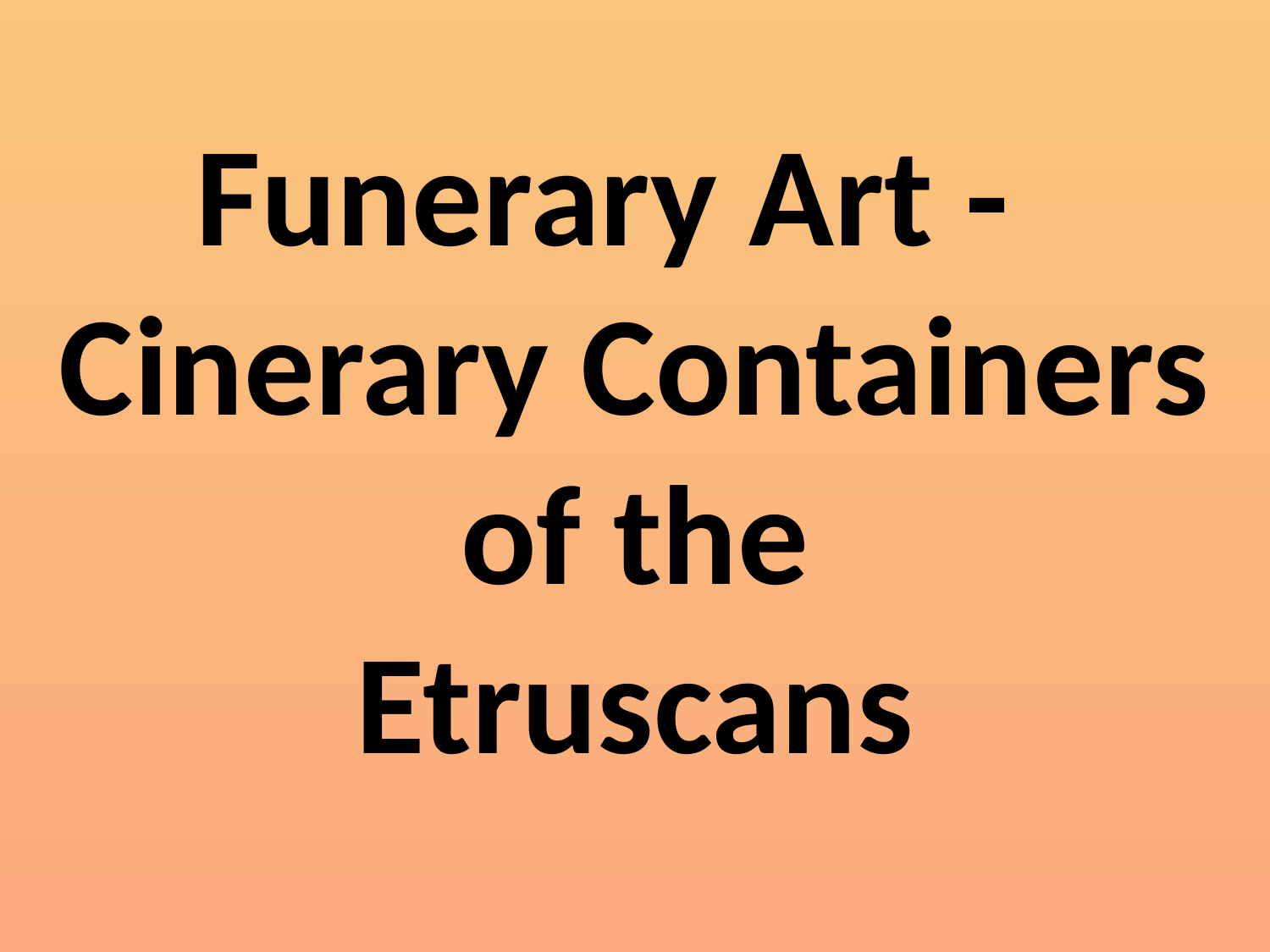

Funerary Art -
Cinerary Containers
of the
Etruscans